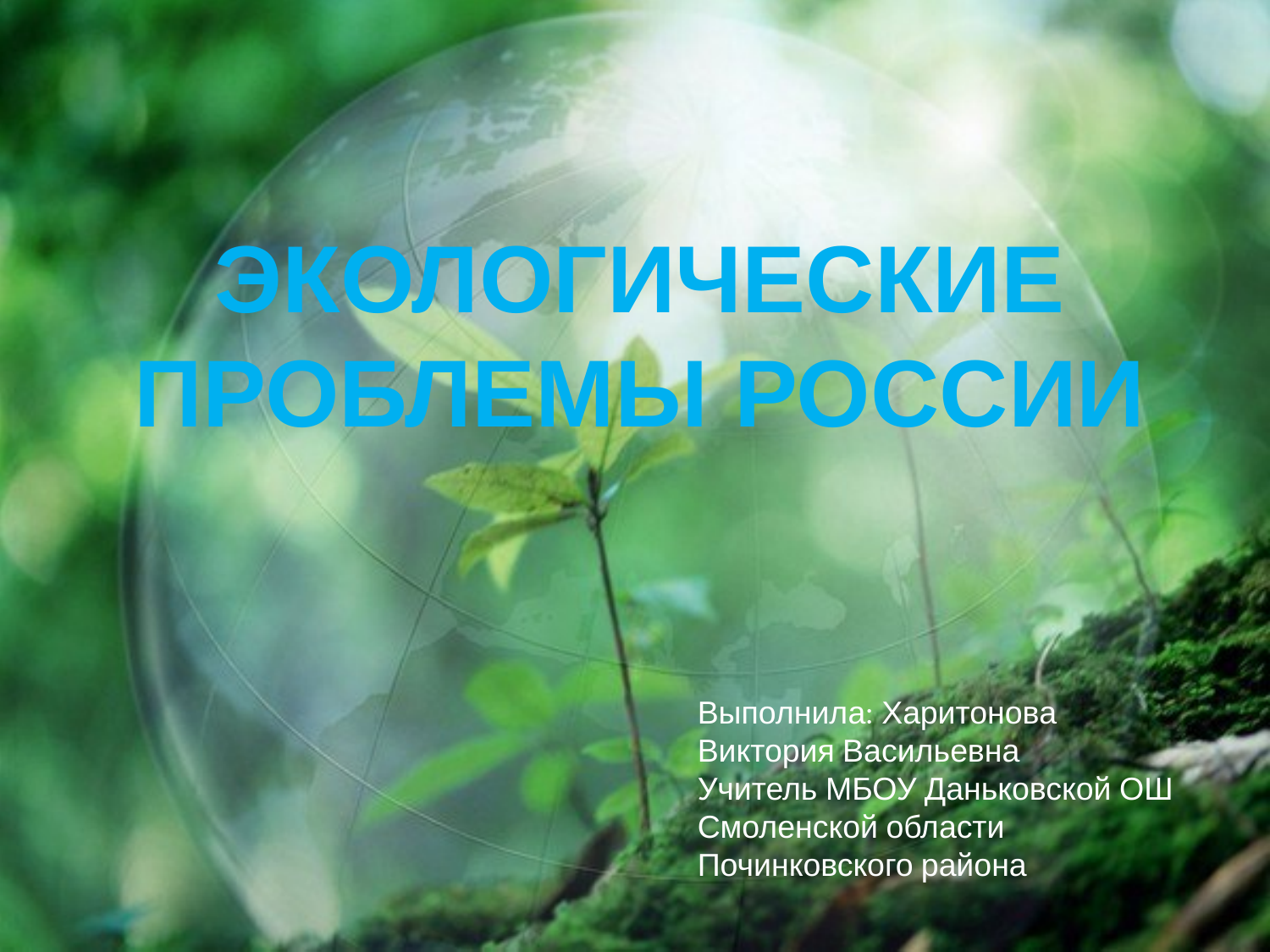

# Экологические проблемы России
Выполнила: Харитонова Виктория Васильевна
Учитель МБОУ Даньковской ОШ Смоленской области Починковского района